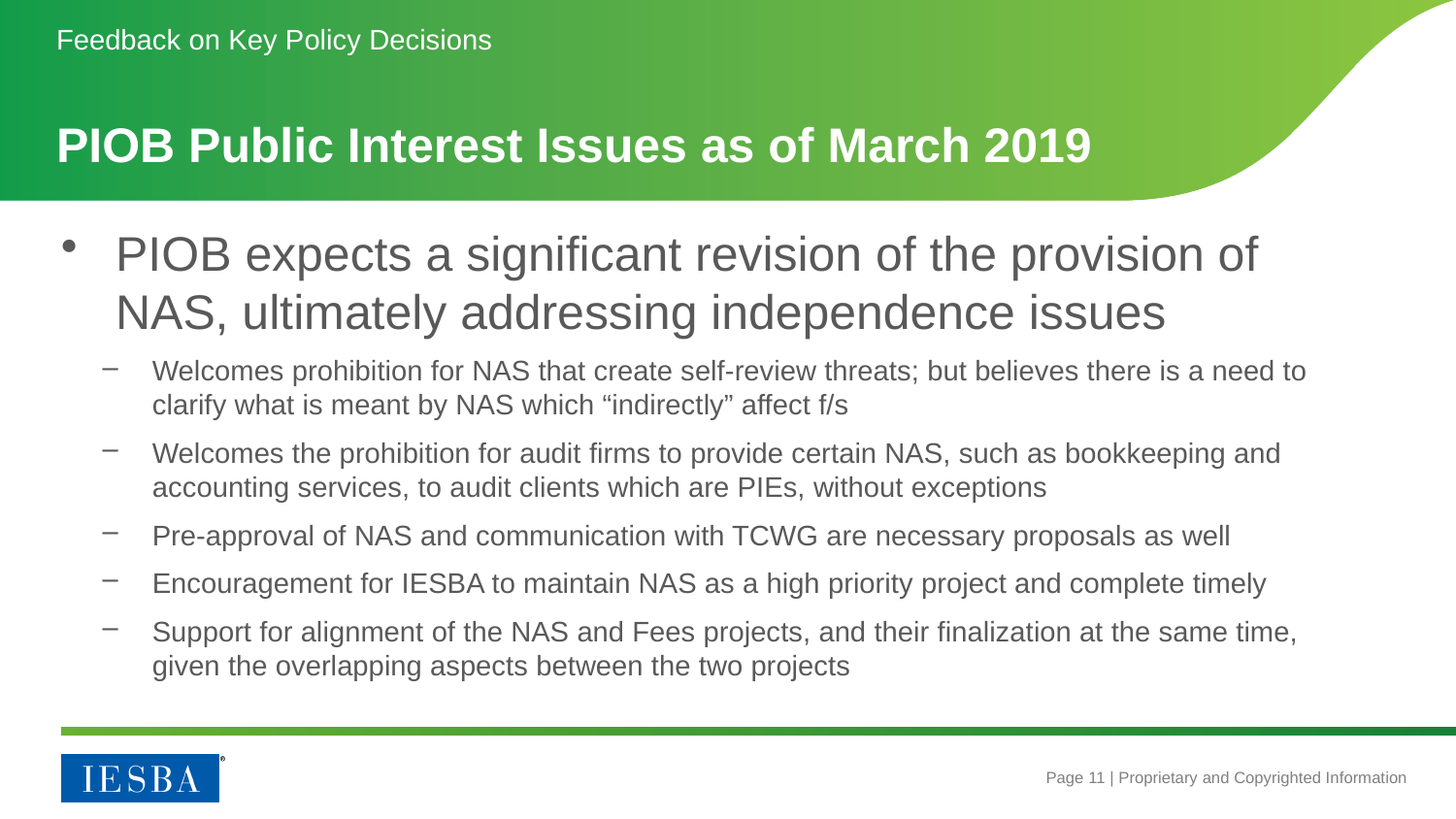

Feedback on Key Policy Decisions
# PIOB Public Interest Issues as of March 2019
PIOB expects a significant revision of the provision of NAS, ultimately addressing independence issues
Welcomes prohibition for NAS that create self-review threats; but believes there is a need to clarify what is meant by NAS which “indirectly” affect f/s
Welcomes the prohibition for audit firms to provide certain NAS, such as bookkeeping and accounting services, to audit clients which are PIEs, without exceptions
Pre-approval of NAS and communication with TCWG are necessary proposals as well
Encouragement for IESBA to maintain NAS as a high priority project and complete timely
Support for alignment of the NAS and Fees projects, and their finalization at the same time, given the overlapping aspects between the two projects